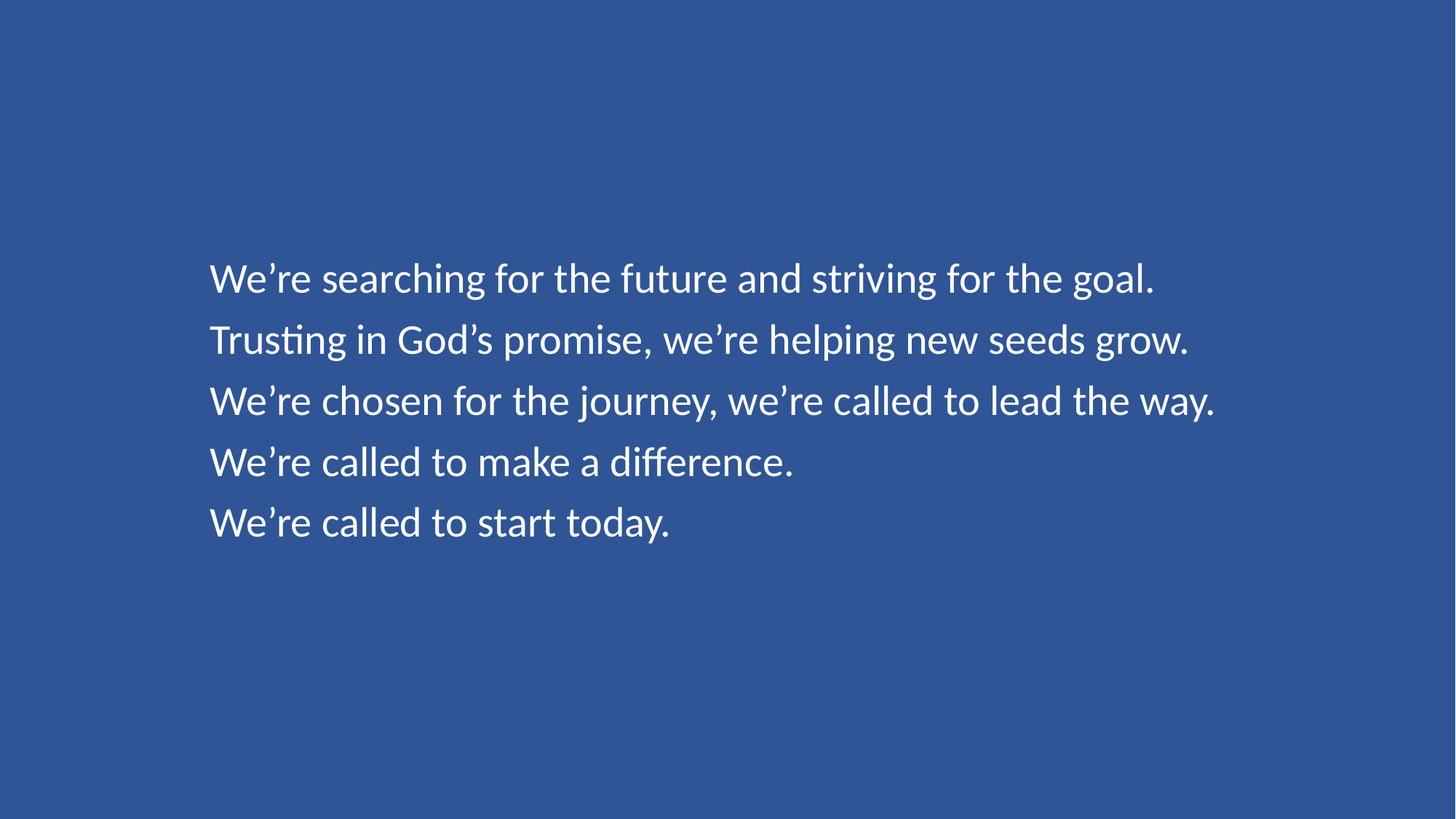

We’re searching for the future and striving for the goal.
Trusting in God’s promise, we’re helping new seeds grow.
We’re chosen for the journey, we’re called to lead the way.
We’re called to make a difference.
We’re called to start today.